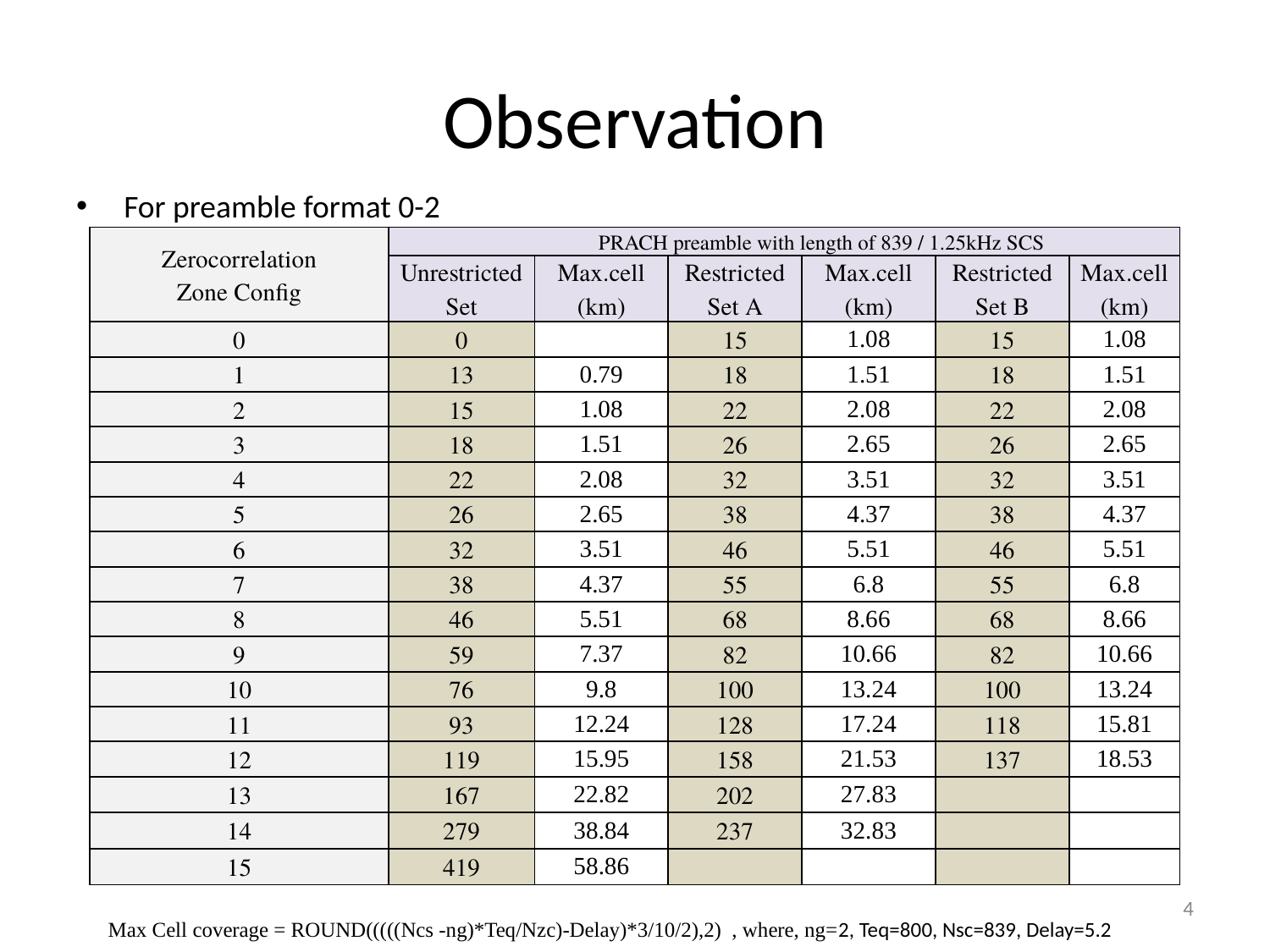

# Observation
For preamble format 0-2

All of indices are available for PRACH preamble format 0-2.

| Zerocorrelation Zone Config | PRACH preamble with length of 839 / 1.25kHz SCS |  |  |  |  |  |
| --- | --- | --- | --- | --- | --- | --- |
|  | Unrestricted Set | Max.cell (km) | Restricted Set A | Max.cell (km) | Restricted Set B | Max.cell (km) |
| 0 | 0 |  | 15 | 1.08 | 15 | 1.08 |
| 1 | 13 | 0.79 | 18 | 1.51 | 18 | 1.51 |
| 2 | 15 | 1.08 | 22 | 2.08 | 22 | 2.08 |
| 3 | 18 | 1.51 | 26 | 2.65 | 26 | 2.65 |
| 4 | 22 | 2.08 | 32 | 3.51 | 32 | 3.51 |
| 5 | 26 | 2.65 | 38 | 4.37 | 38 | 4.37 |
| 6 | 32 | 3.51 | 46 | 5.51 | 46 | 5.51 |
| 7 | 38 | 4.37 | 55 | 6.8 | 55 | 6.8 |
| 8 | 46 | 5.51 | 68 | 8.66 | 68 | 8.66 |
| 9 | 59 | 7.37 | 82 | 10.66 | 82 | 10.66 |
| 10 | 76 | 9.8 | 100 | 13.24 | 100 | 13.24 |
| 11 | 93 | 12.24 | 128 | 17.24 | 118 | 15.81 |
| 12 | 119 | 15.95 | 158 | 21.53 | 137 | 18.53 |
| 13 | 167 | 22.82 | 202 | 27.83 |  |  |
| 14 | 279 | 38.84 | 237 | 32.83 |  |  |
| 15 | 419 | 58.86 |  |  |  |  |
4
Max Cell coverage = ROUND(((((Ncs -ng)*Teq/Nzc)-Delay)*3/10/2),2)  , where, ng=2, Teq=800, Nsc=839, Delay=5.2